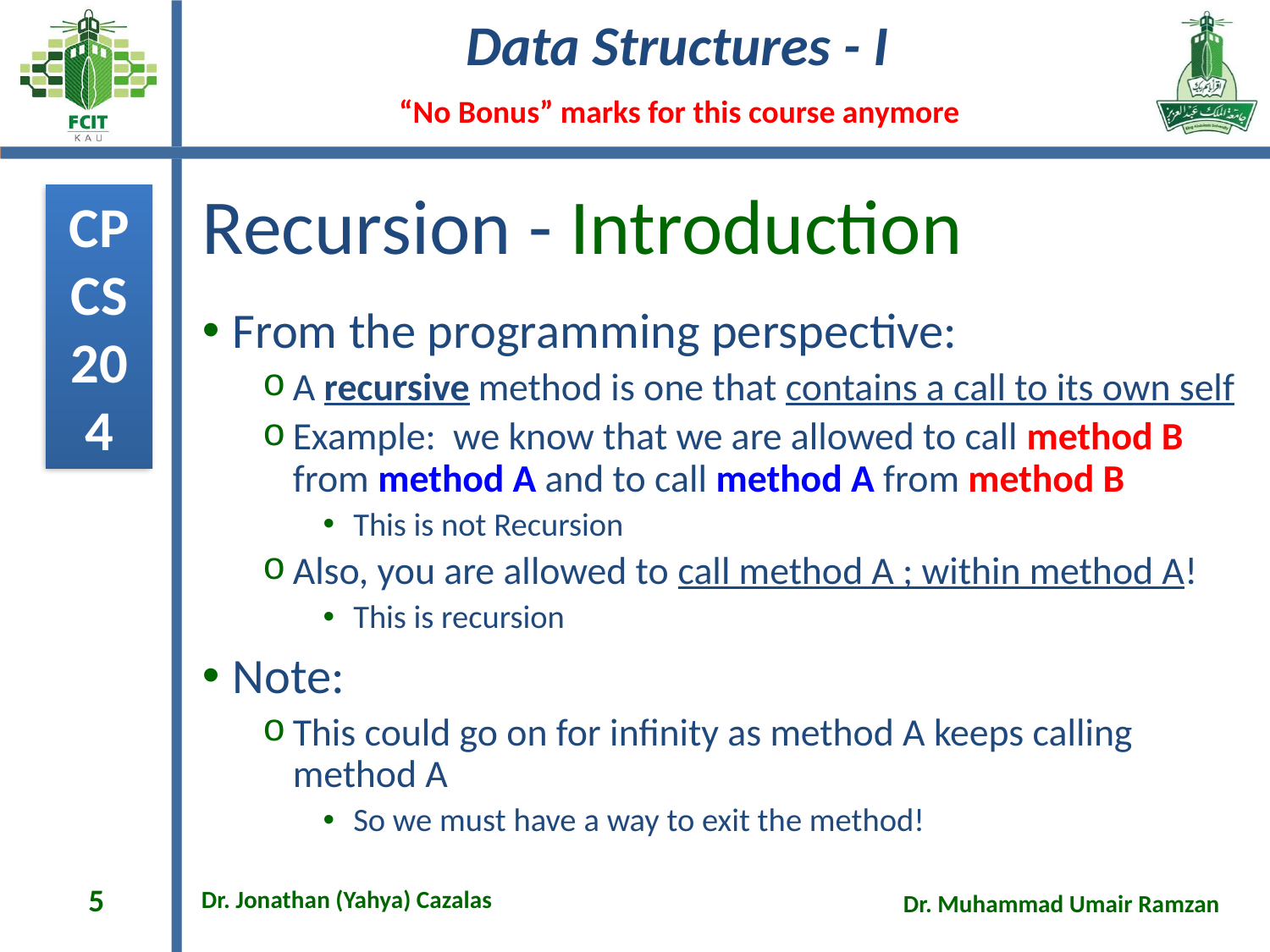

# Recursion - Introduction
From the programming perspective:
A recursive method is one that contains a call to its own self
Example:  we know that we are allowed to call method B from method A and to call method A from method B
This is not Recursion
Also, you are allowed to call method A ; within method A!
This is recursion
Note:
This could go on for infinity as method A keeps calling method A
So we must have a way to exit the method!

5